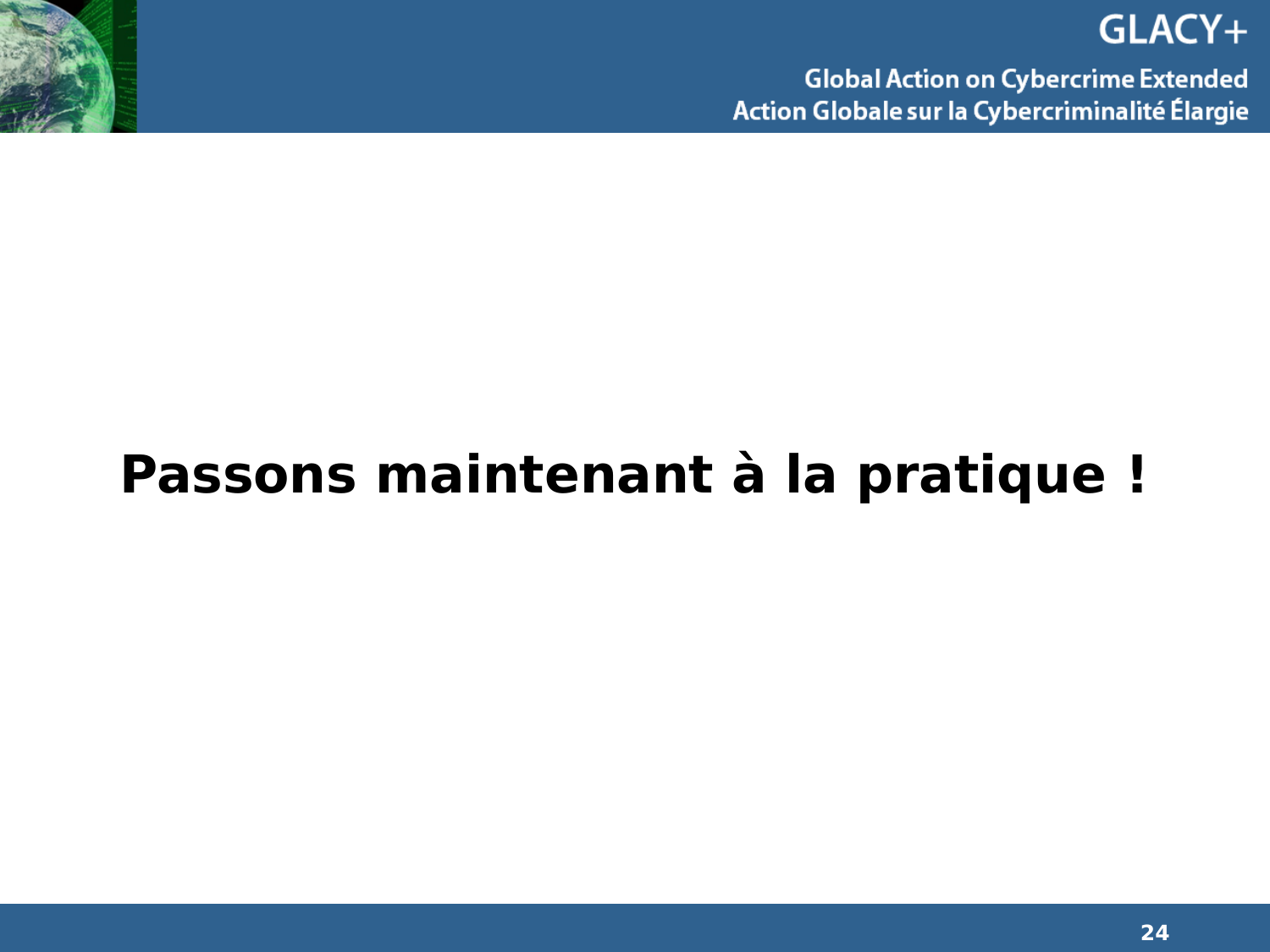

# Passons maintenant à la pratique !
24